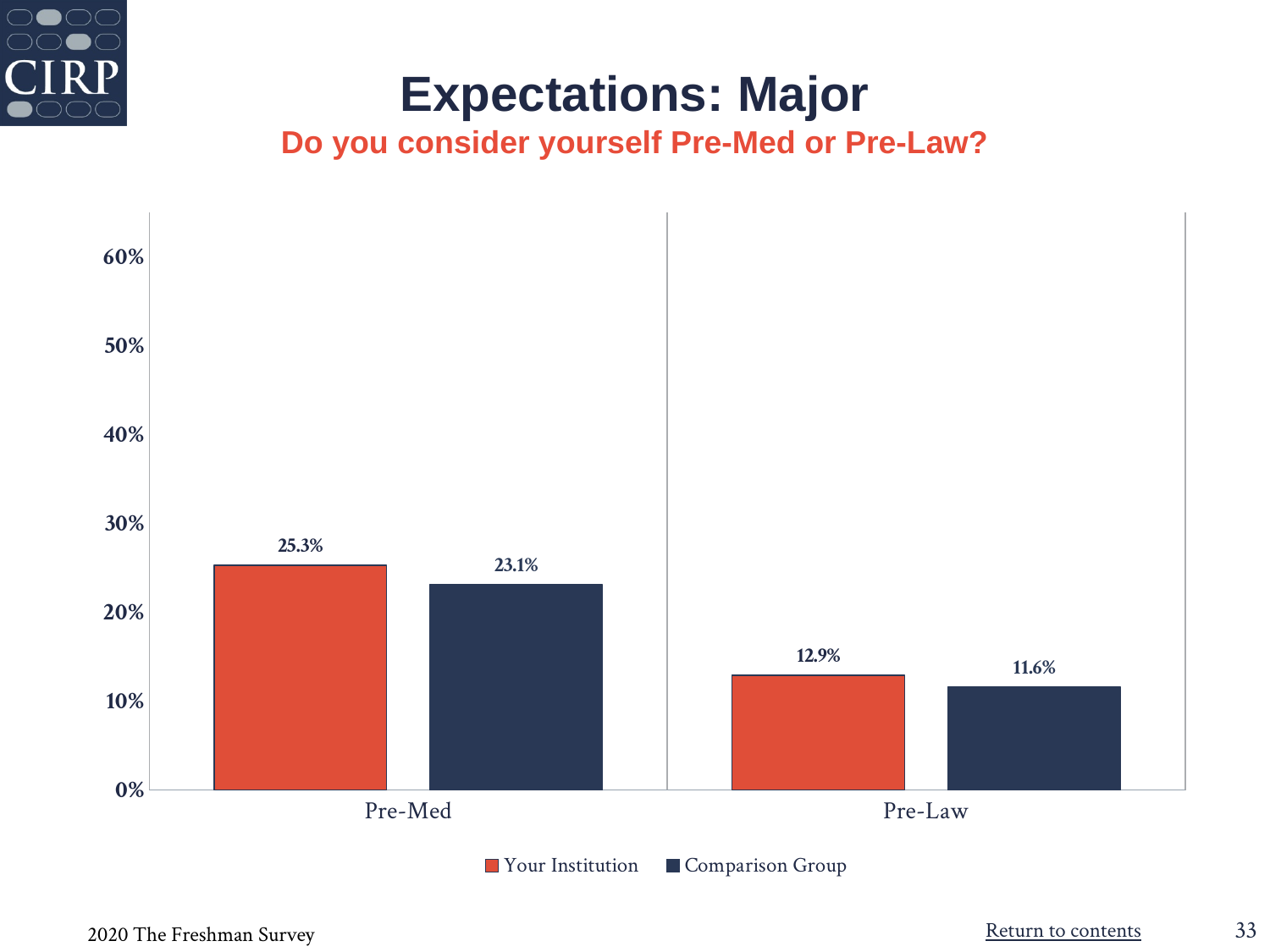

# Expectations: Major Do you consider yourself Pre-Med or Pre-Law?

### Chart

| Category | Your Institution | Comparison Group |
|---|---|---|
| Pre-Med | 0.253 | 0.231 |
| Pre-Law | 0.129 | 0.116 |
2020 The Freshman Survey
Return to contents
33